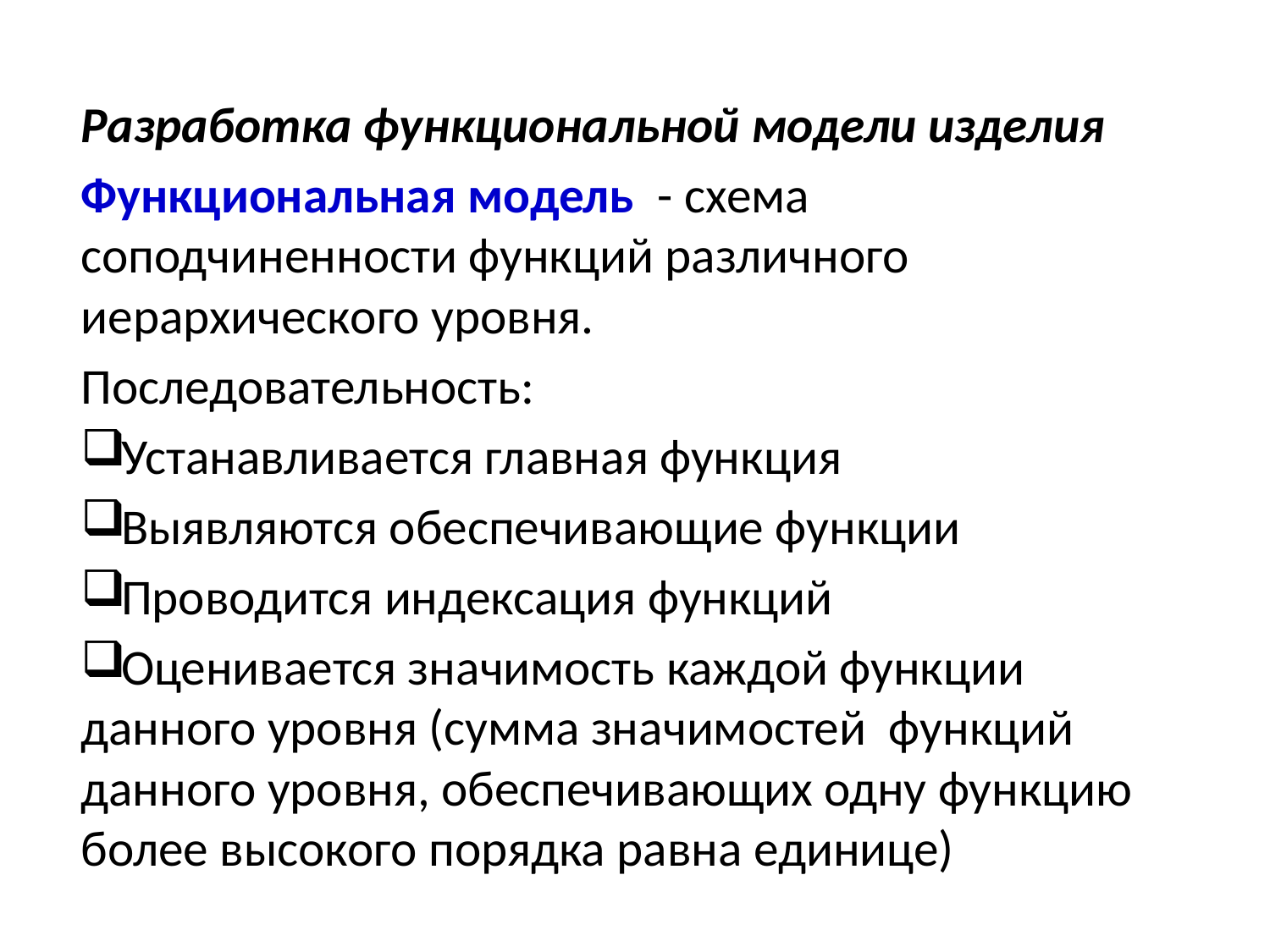

Разработка функциональной модели изделия
Функциональная модель  - схема соподчиненности функций различного иерархического уровня.
Последовательность:
Устанавливается главная функция
Выявляются обеспечивающие функции
Проводится индексация функций
Оценивается значимость каждой функции данного уровня (сумма значимостей  функций данного уровня, обеспечивающих одну функцию более высокого порядка равна единице)